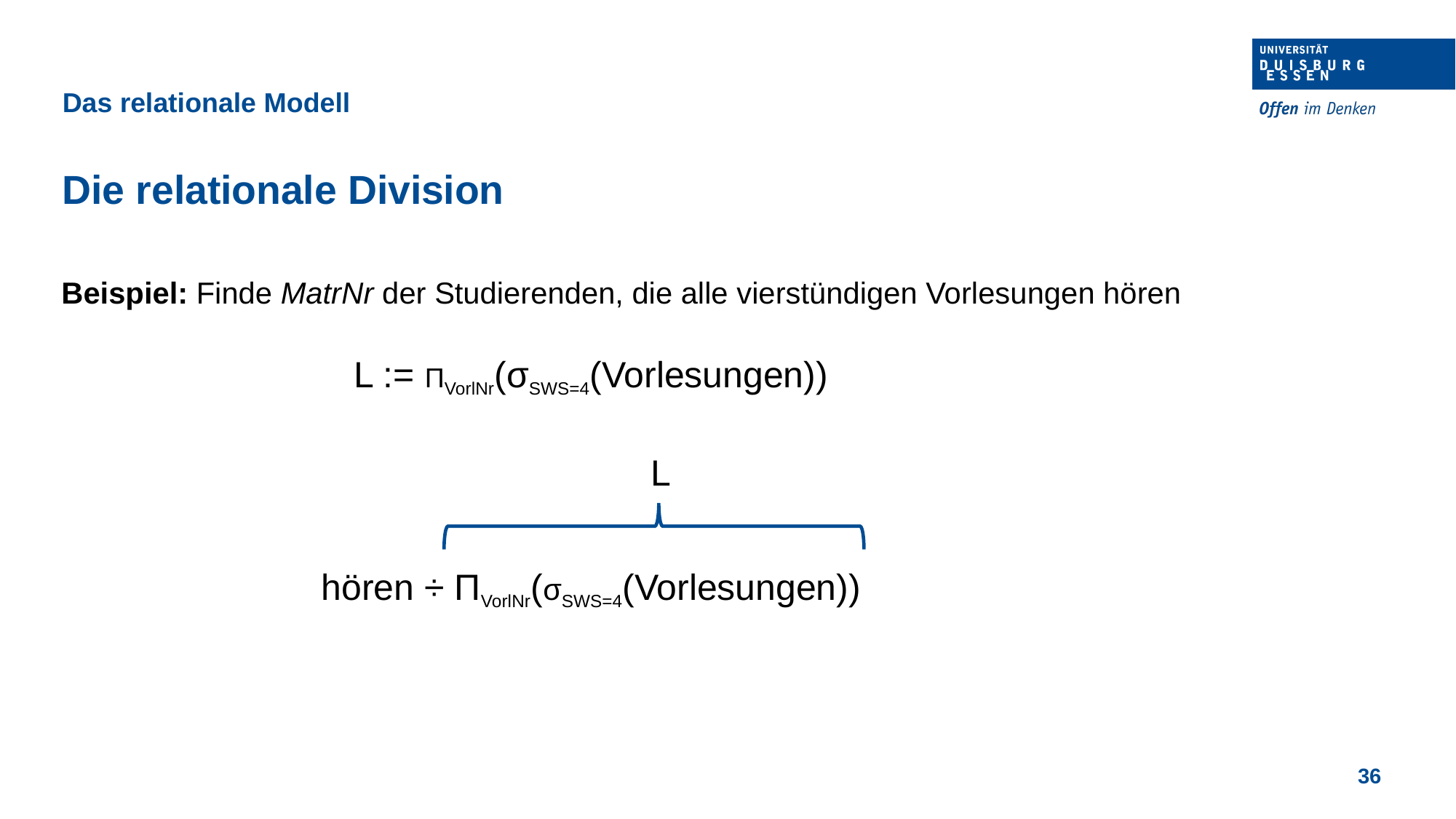

Das relationale Modell
Die relationale Division
Beispiel: Finde MatrNr der Studierenden, die alle vierstündigen Vorlesungen hören

L := ΠVorlNr(σSWS=4(Vorlesungen))

   L

hören ÷ ΠVorlNr(σSWS=4(Vorlesungen))
36